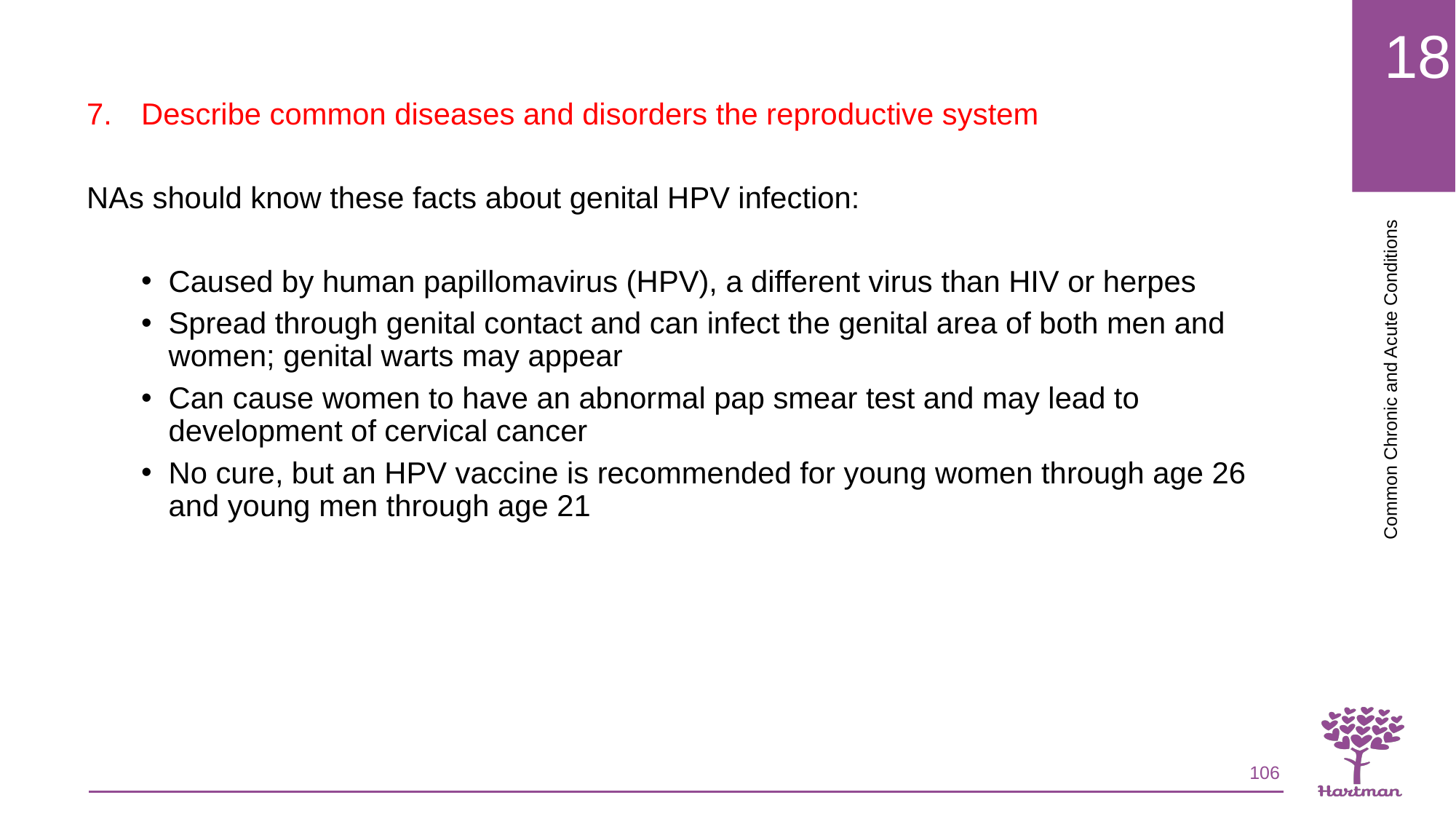

Describe common diseases and disorders the reproductive system

NAs should know these facts about genital HPV infection:

Caused by human papillomavirus (HPV), a different virus than HIV or herpes
Spread through genital contact and can infect the genital area of both men and women; genital warts may appear
Can cause women to have an abnormal pap smear test and may lead to development of cervical cancer
No cure, but an HPV vaccine is recommended for young women through age 26 and young men through age 21

106